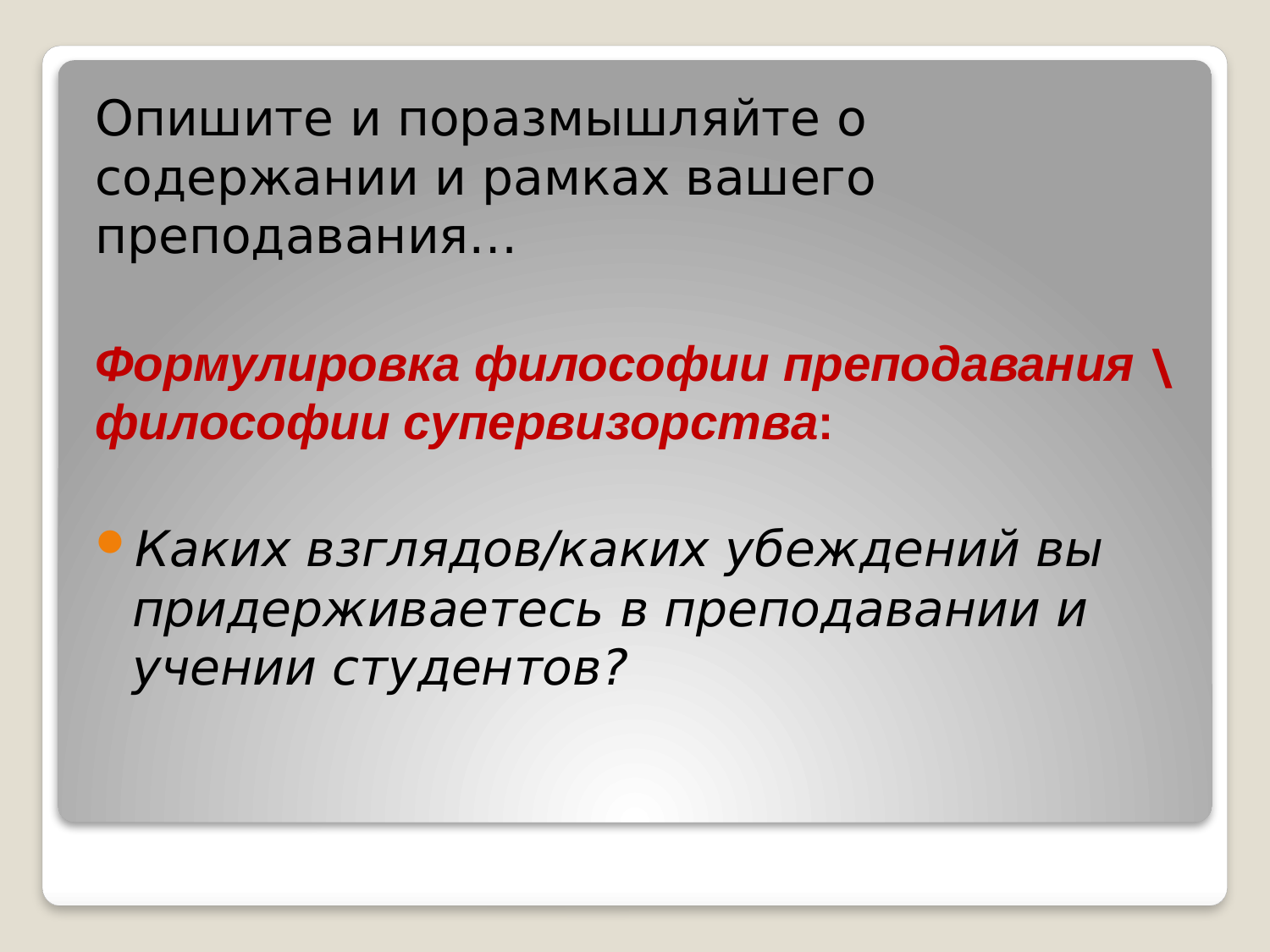

Опишите и поразмышляйте о содержании и рамках вашего преподавания…

Формулировка философии преподавания \ философии супервизорства:

Каких взглядов/каких убеждений вы придерживаетесь в преподавании и учении студентов?